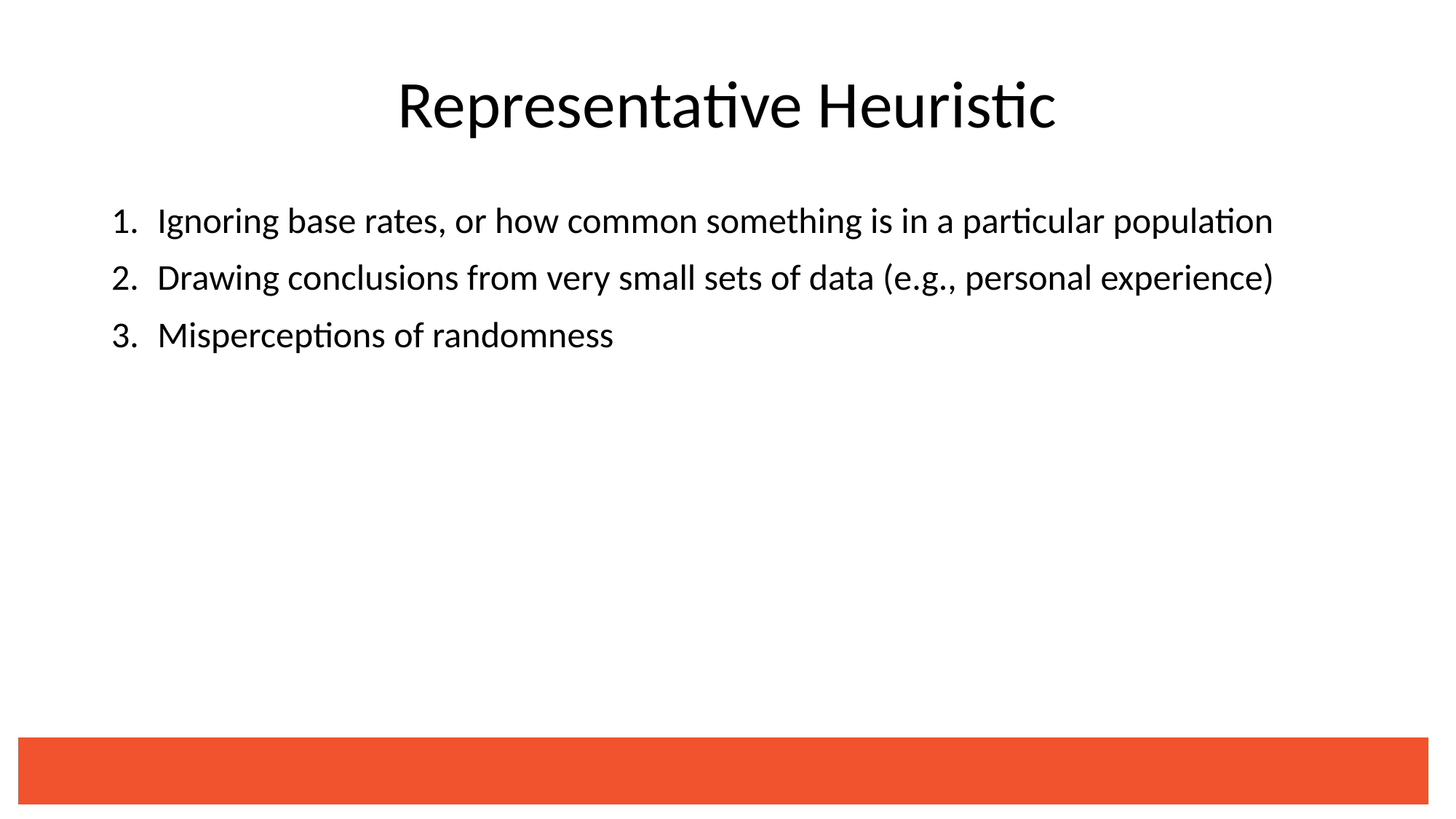

# Representative Heuristic
Ignoring base rates, or how common something is in a particular population
Drawing conclusions from very small sets of data (e.g., personal experience)
Misperceptions of randomness